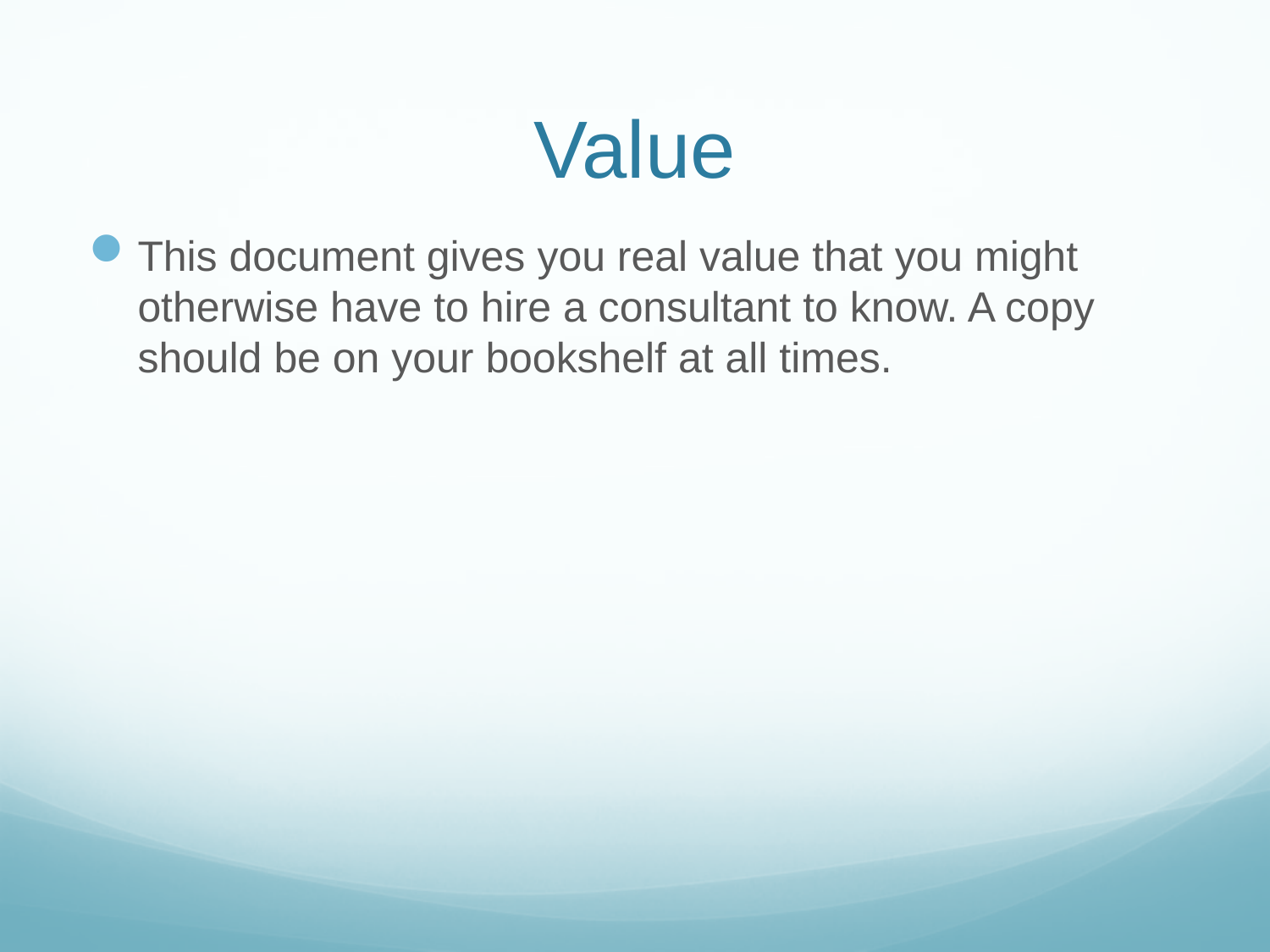

# Value
This document gives you real value that you might otherwise have to hire a consultant to know. A copy should be on your bookshelf at all times.